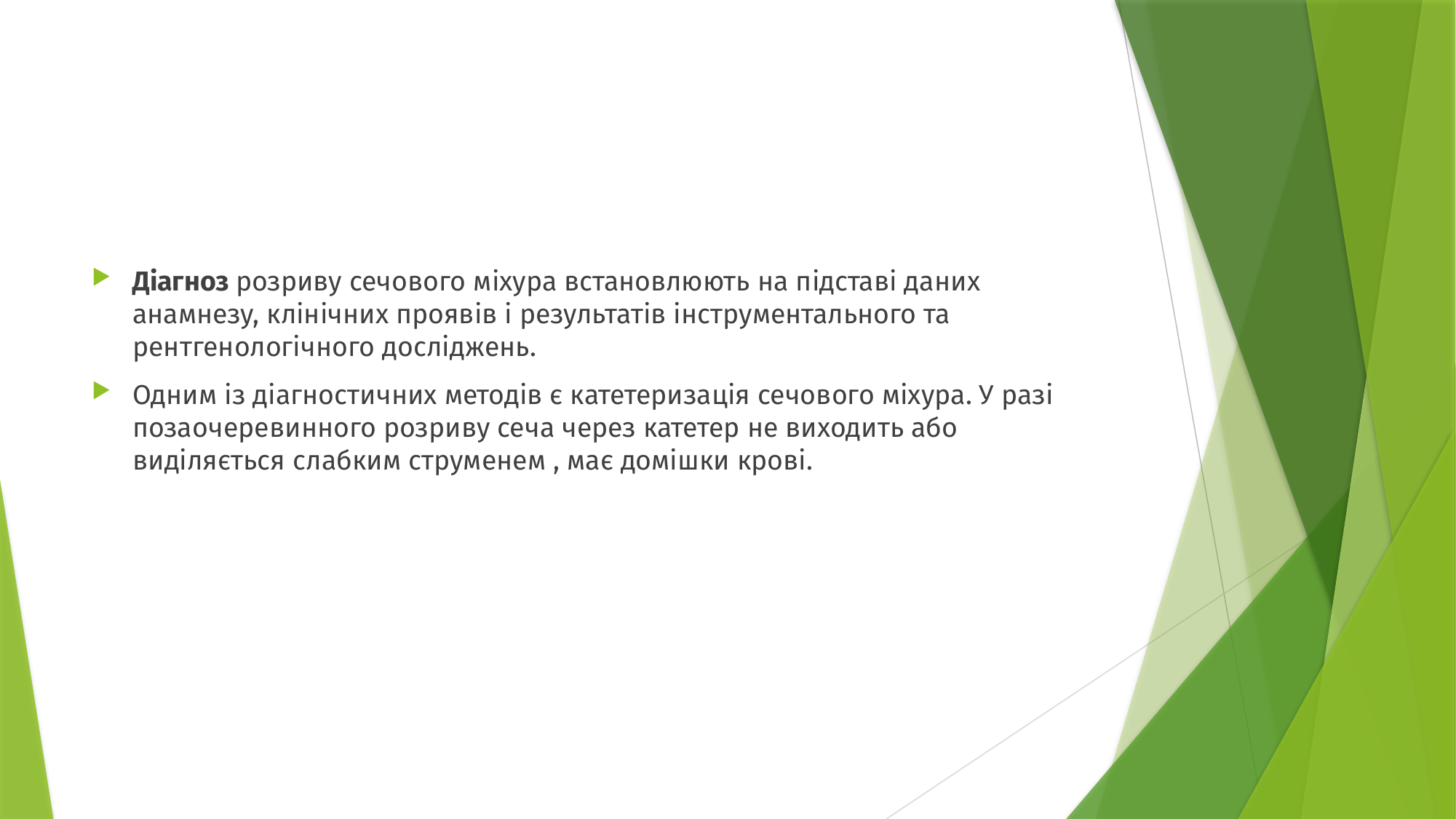

Діагноз розриву сечового міхура встановлюють на підставі даних анамнезу, клінічних проявів і результатів інструментального та рентгенологічного досліджень.
Одним із діагностичних методів є катетеризація сечового міхура. У разі позаочеревинного розриву сеча через катетер не виходить або виділяється слабким струменем , має домішки крові.